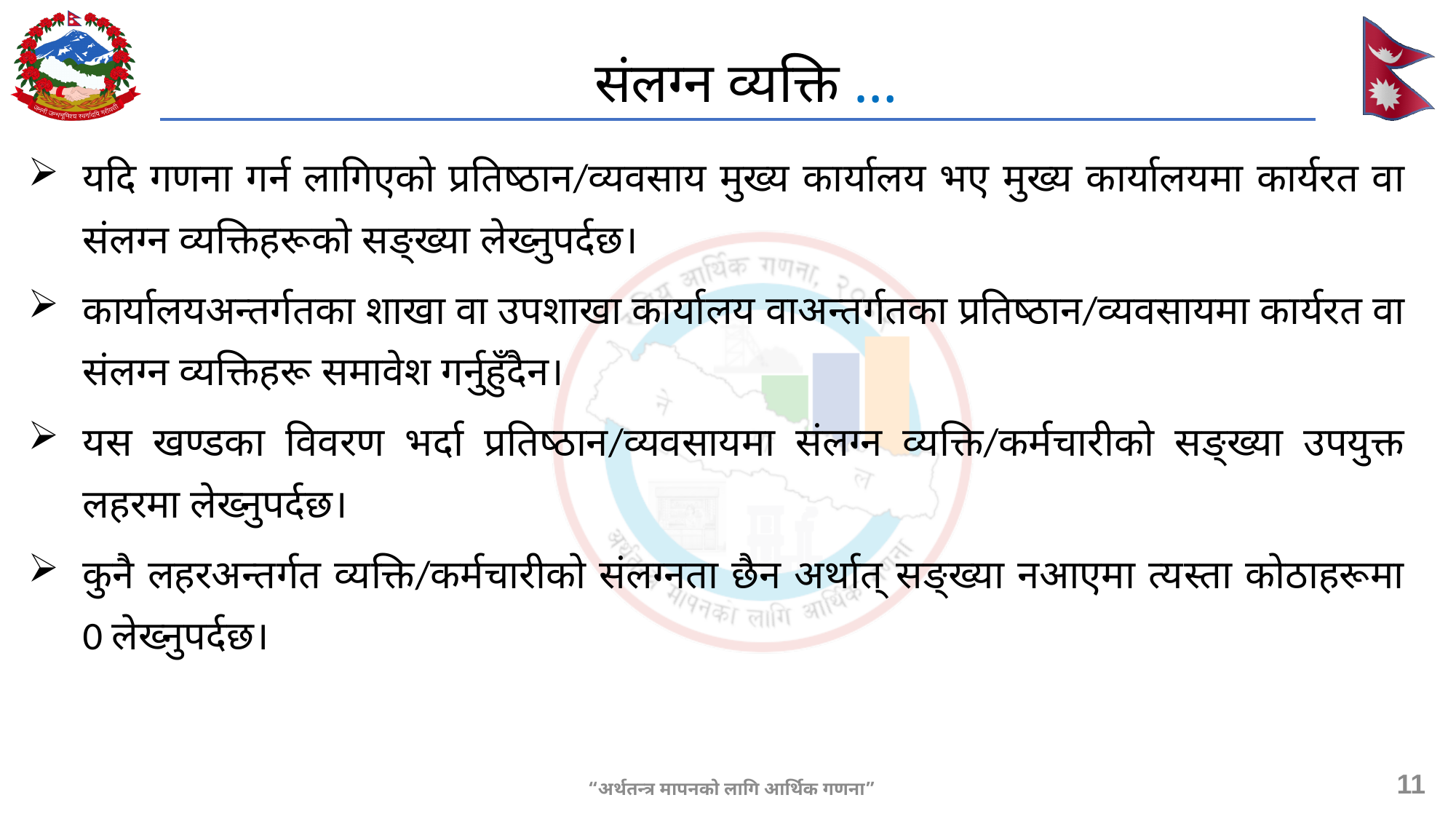

संलग्न व्यक्ति …
यदि गणना गर्न लागिएको प्रतिष्ठान/व्यवसाय मुख्य कार्यालय भए मुख्य कार्यालयमा कार्यरत वा संलग्न व्यक्तिहरूको सङ्ख्या लेख्नुपर्दछ।
कार्यालयअन्तर्गतका शाखा वा उपशाखा कार्यालय वाअन्तर्गतका प्रतिष्ठान/व्यवसायमा कार्यरत वा संलग्न व्यक्तिहरू समावेश गर्नुहुँदैन।
यस खण्डका विवरण भर्दा प्रतिष्ठान/व्यवसायमा संलग्न व्यक्ति/कर्मचारीको सङ्ख्या उपयुक्त लहरमा लेख्नुपर्दछ।
कुनै लहरअन्तर्गत व्यक्ति/कर्मचारीको संलग्नता छैन अर्थात् सङ्ख्या नआएमा त्यस्ता कोठाहरूमा 0 लेख्नुपर्दछ।
11
“अर्थतन्त्र मापनको लागि आर्थिक गणना”